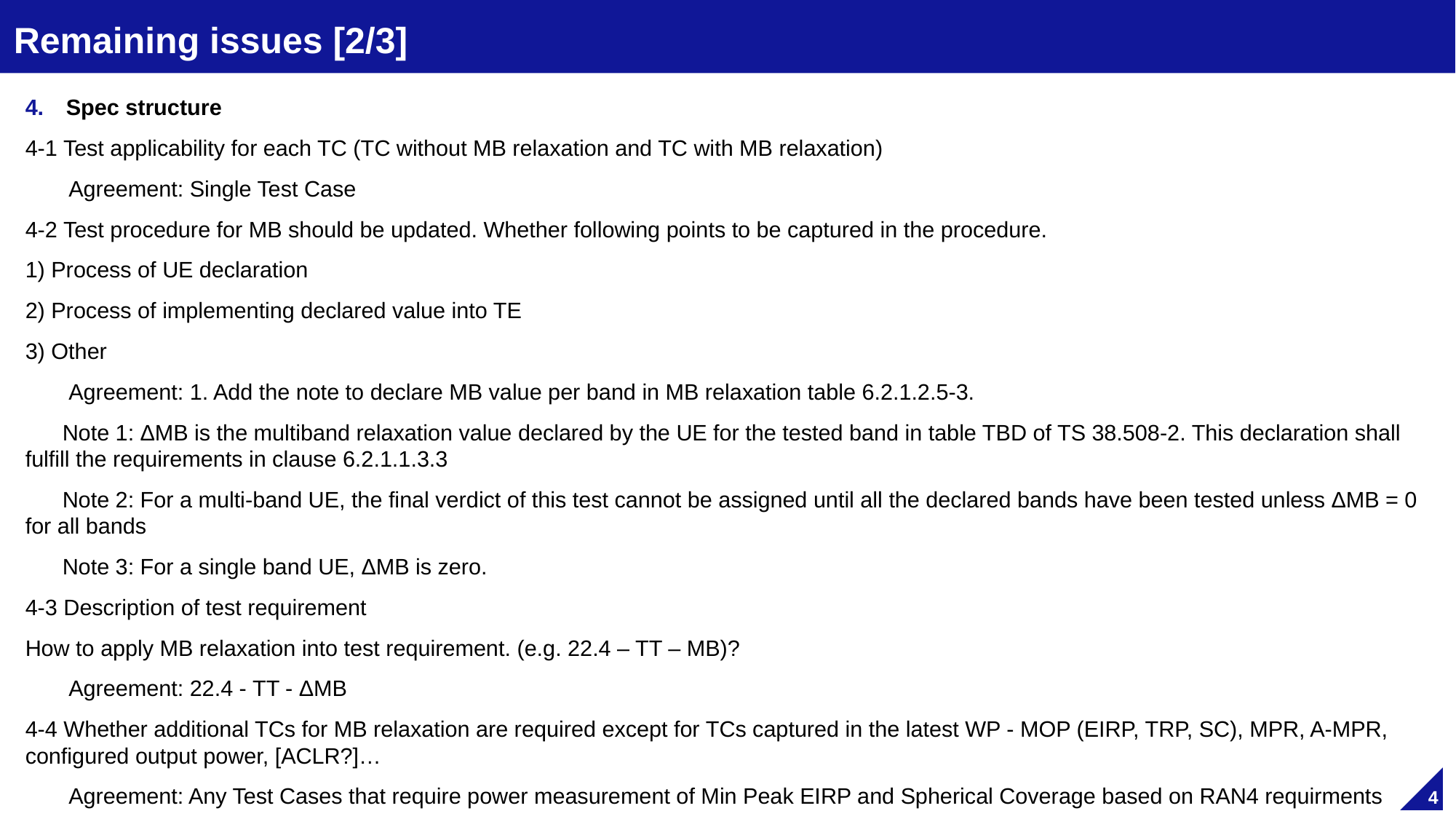

# Remaining issues [2/3]
Spec structure
	4-1 Test applicability for each TC (TC without MB relaxation and TC with MB relaxation)
	       Agreement: Single Test Case
	4-2 Test procedure for MB should be updated. Whether following points to be captured in the procedure.
		1) Process of UE declaration
		2) Process of implementing declared value into TE
		3) Other
	       Agreement: 1. Add the note to declare MB value per band in MB relaxation table 6.2.1.2.5-3.
      Note 1: ΔMB is the multiband relaxation value declared by the UE for the tested band in table TBD of TS 38.508-2. This declaration shall fulfill the requirements in clause 6.2.1.1.3.3
      Note 2: For a multi-band UE, the final verdict of this test cannot be assigned until all the declared bands have been tested unless ΔMB = 0 for all bands
      Note 3: For a single band UE, ΔMB is zero.
	4-3 Description of test requirement
		How to apply MB relaxation into test requirement. (e.g. 22.4 – TT – MB)?
	       Agreement: 22.4 - TT - ΔMB
	4-4 Whether additional TCs for MB relaxation are required except for TCs captured in the latest WP - MOP (EIRP, TRP, SC), MPR, A-MPR, configured output power, [ACLR?]…
	       Agreement: Any Test Cases that require power measurement of Min Peak EIRP and Spherical Coverage based on RAN4 requirments
4